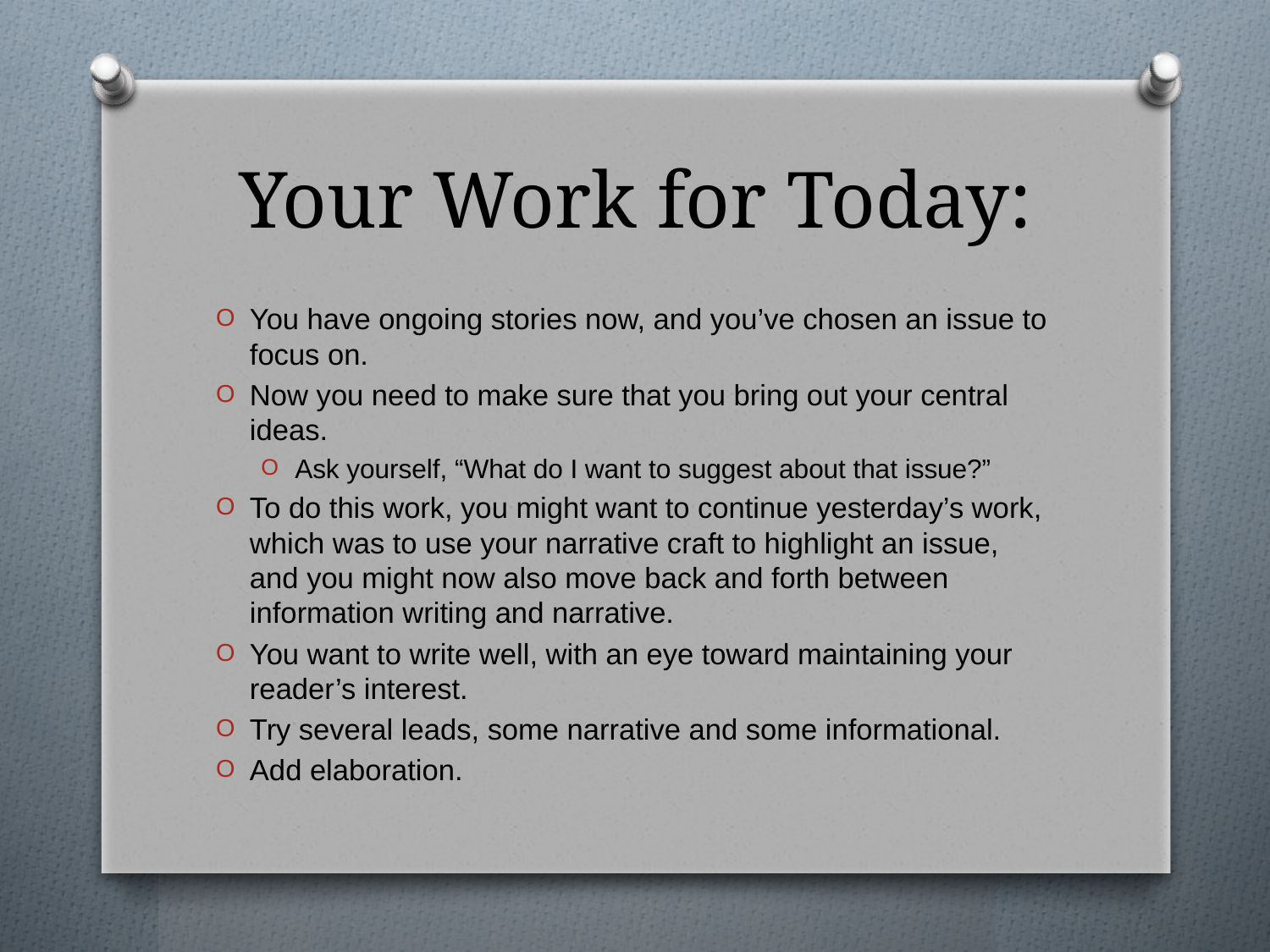

# Your Work for Today:
You have ongoing stories now, and you’ve chosen an issue to focus on.
Now you need to make sure that you bring out your central ideas.
Ask yourself, “What do I want to suggest about that issue?”
To do this work, you might want to continue yesterday’s work, which was to use your narrative craft to highlight an issue, and you might now also move back and forth between information writing and narrative.
You want to write well, with an eye toward maintaining your reader’s interest.
Try several leads, some narrative and some informational.
Add elaboration.